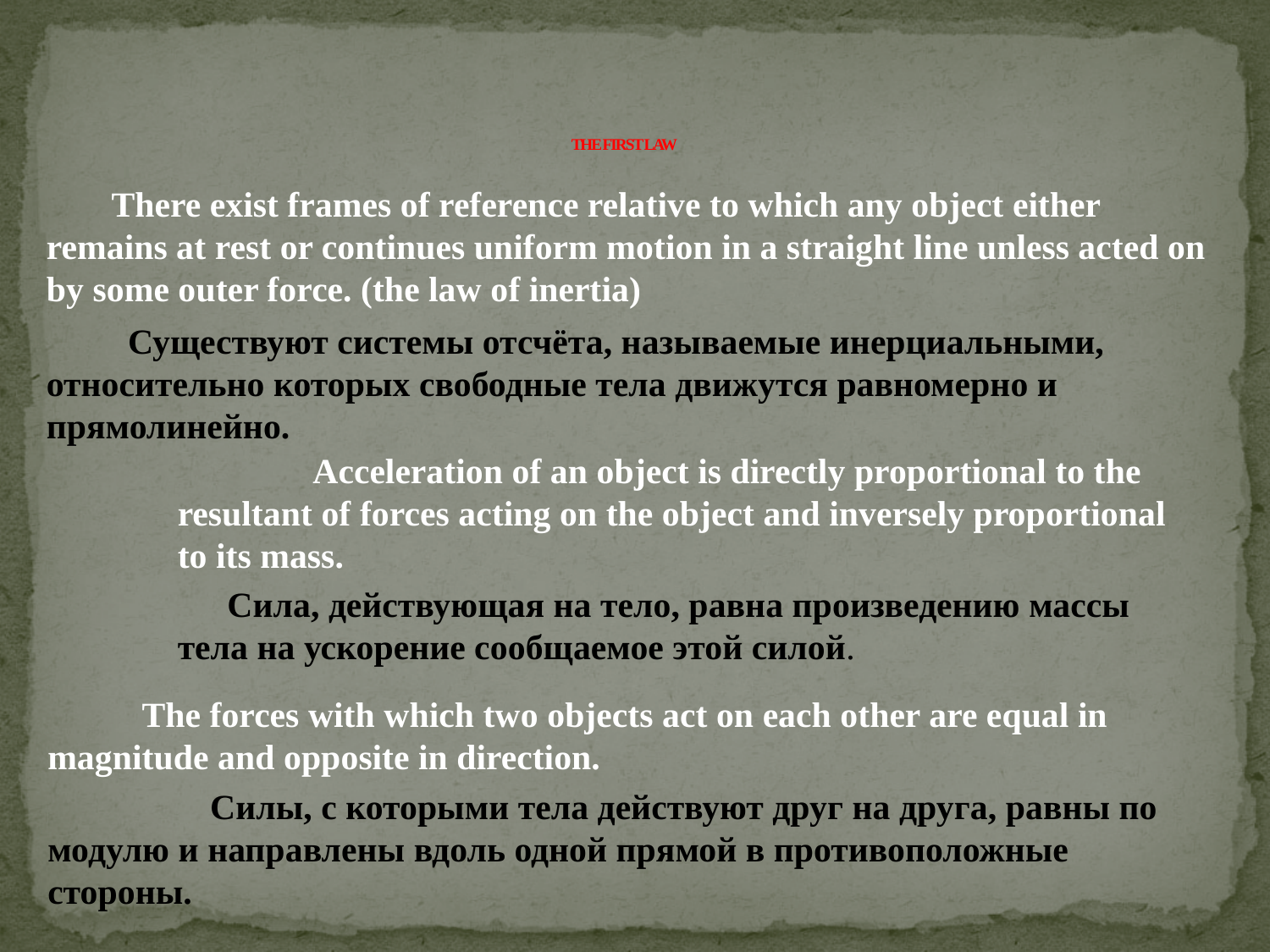

# THE FIRST LAW

    There exist frames of reference relative to which any object either remains at rest or continues uniform motion in a straight line unless acted on by some outer force. (the law of inertia)
     Существуют системы отсчёта, называемые инерциальными, относительно которых свободные тела движутся равномерно и прямолинейно.
	 Acceleration of an object is directly proportional to the resultant of forces acting on the object and inversely proportional to its mass.
Сила, действующая на тело, равна произведению массы тела на ускорение сообщаемое этой силой.
    The forces with which two objects act on each other are equal in magnitude and opposite in direction.
	    Силы, с которыми тела действуют друг на друга, равны по модулю и направлены вдоль одной прямой в противоположные стороны.